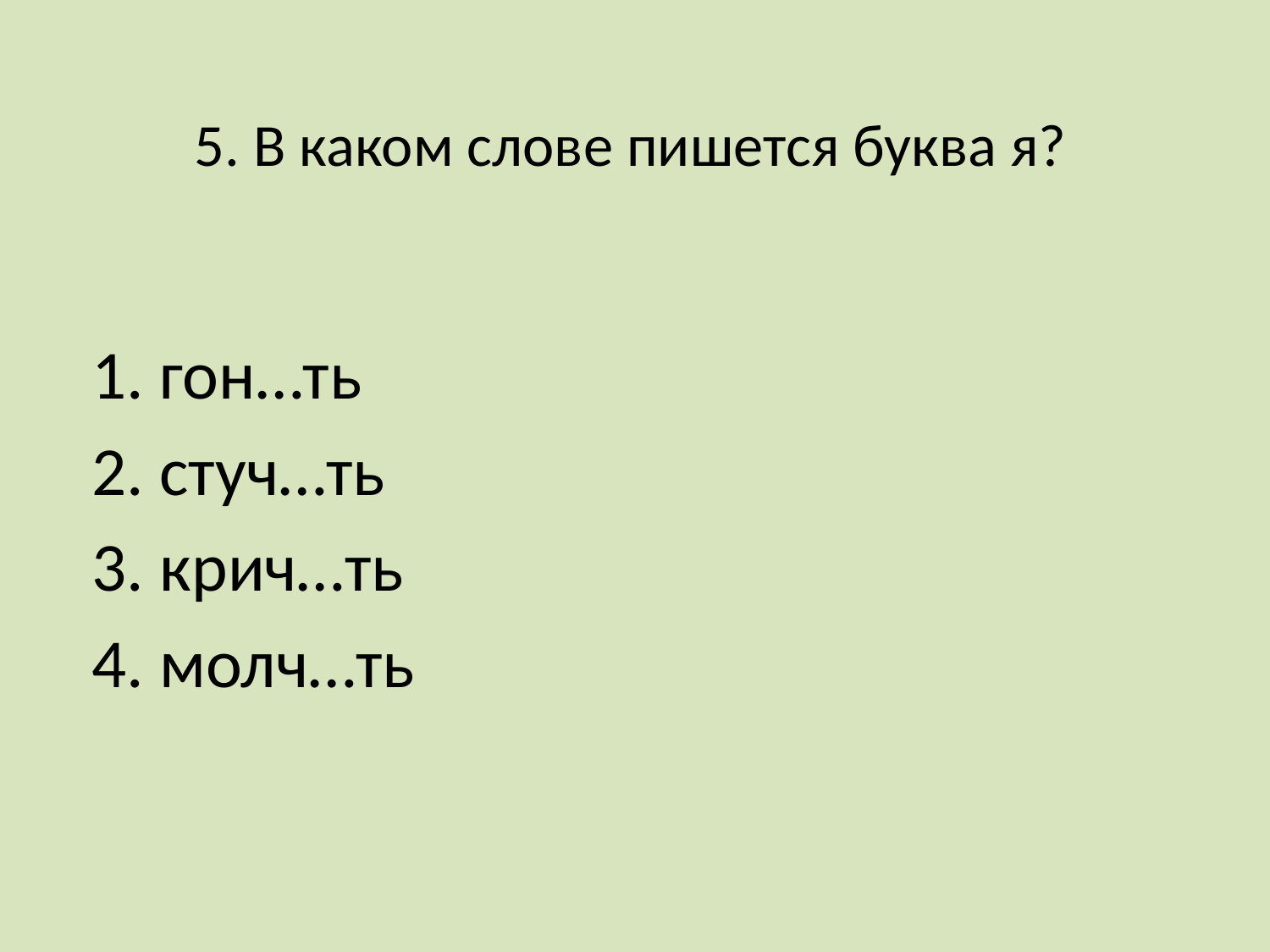

# 5. В каком слове пишется буква я?
1. гон…ть
2. стуч…ть
3. крич…ть
4. молч…ть